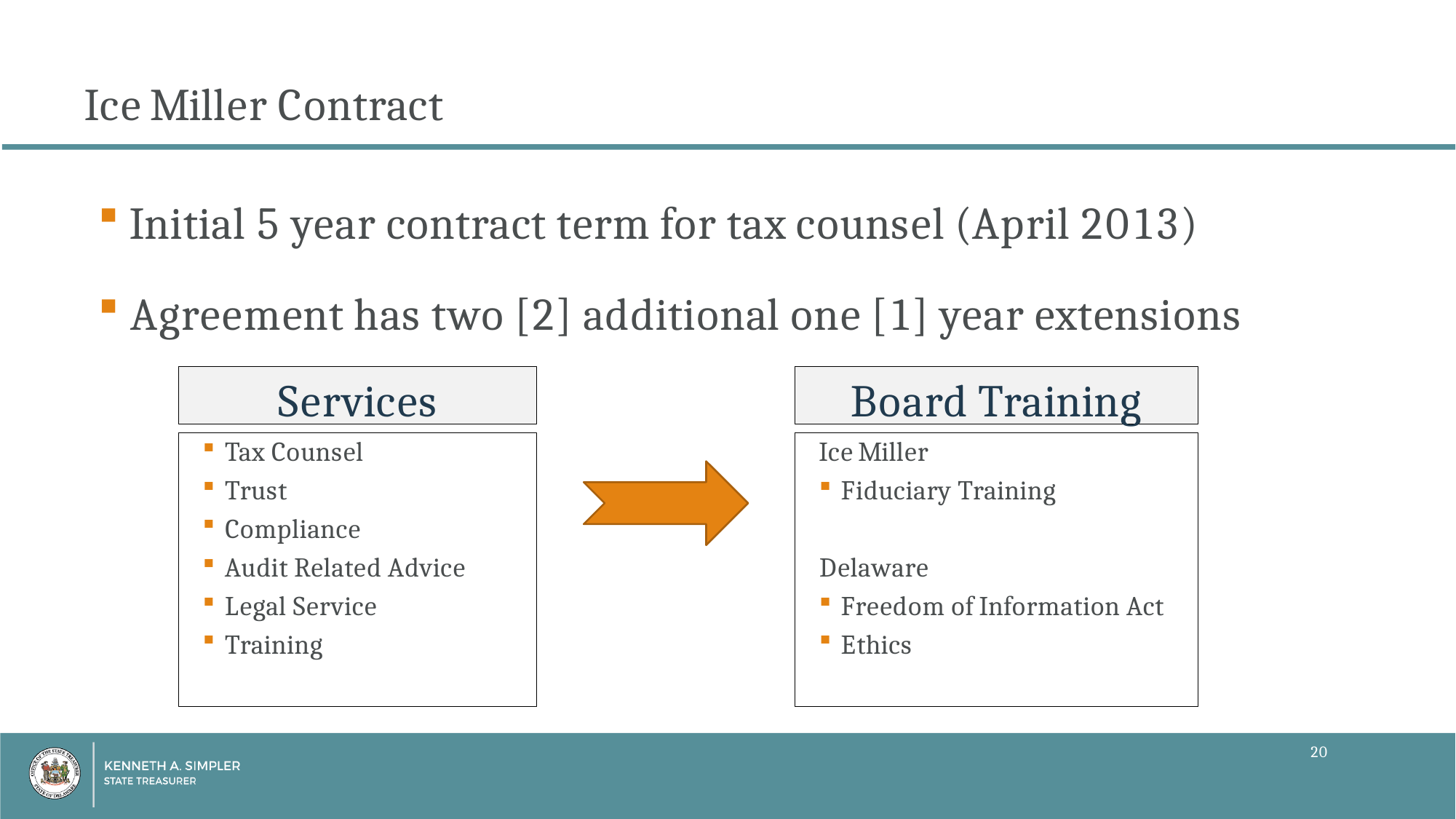

Ice Miller Contract
 Initial 5 year contract term for tax counsel (April 2013)
 Agreement has two [2] additional one [1] year extensions

Services
Tax Counsel
Trust
Compliance
Audit Related Advice
Legal Service
Training

Board Training
Ice Miller
Fiduciary Training

Delaware
Freedom of Information Act
Ethics

20